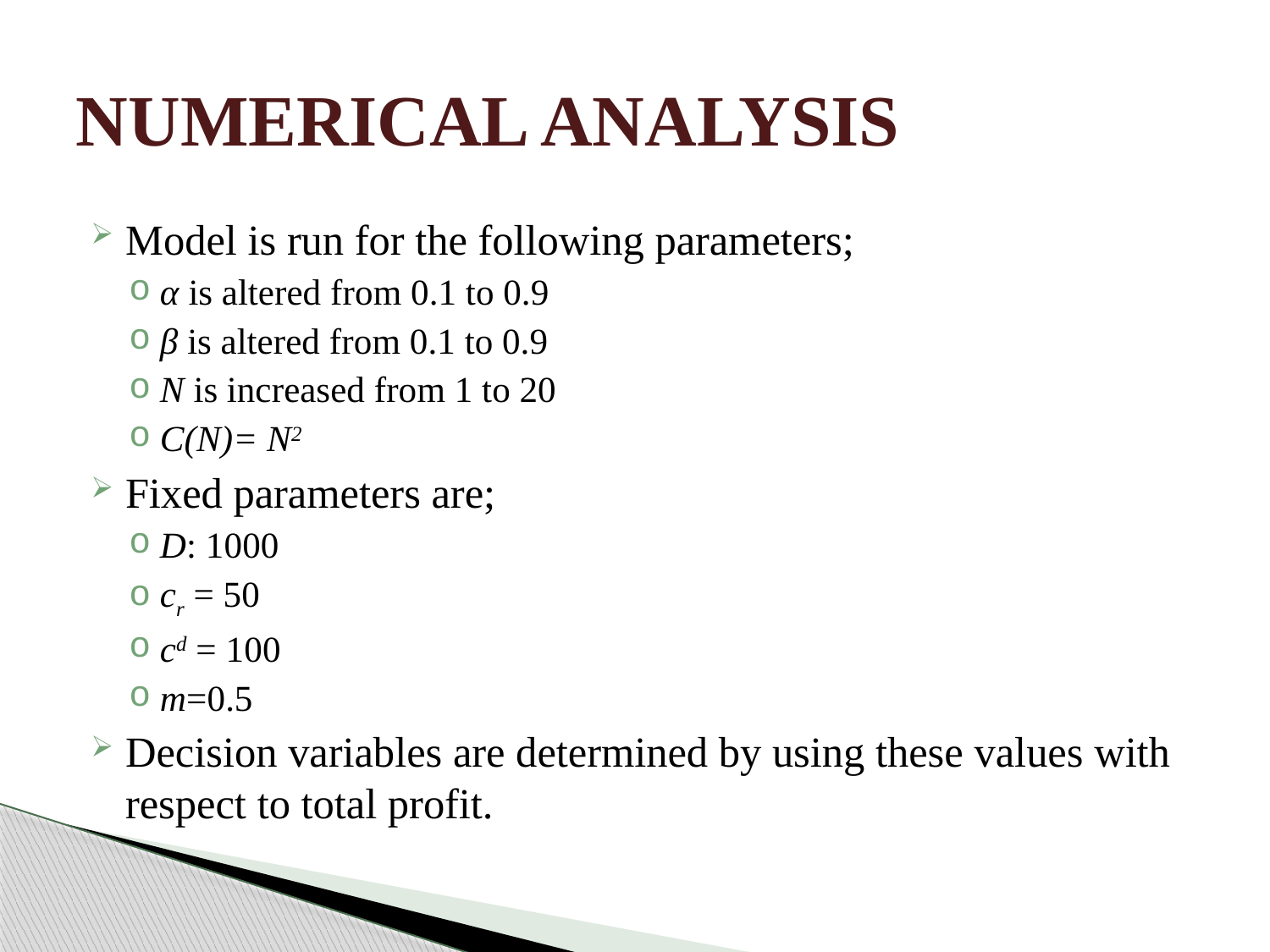

# NUMERICAL ANALYSIS
Model is run for the following parameters;
α is altered from 0.1 to 0.9
β is altered from 0.1 to 0.9
N is increased from 1 to 20
C(N)= N2
Fixed parameters are;
D: 1000
cr = 50
cd = 100
m=0.5
Decision variables are determined by using these values with respect to total profit.